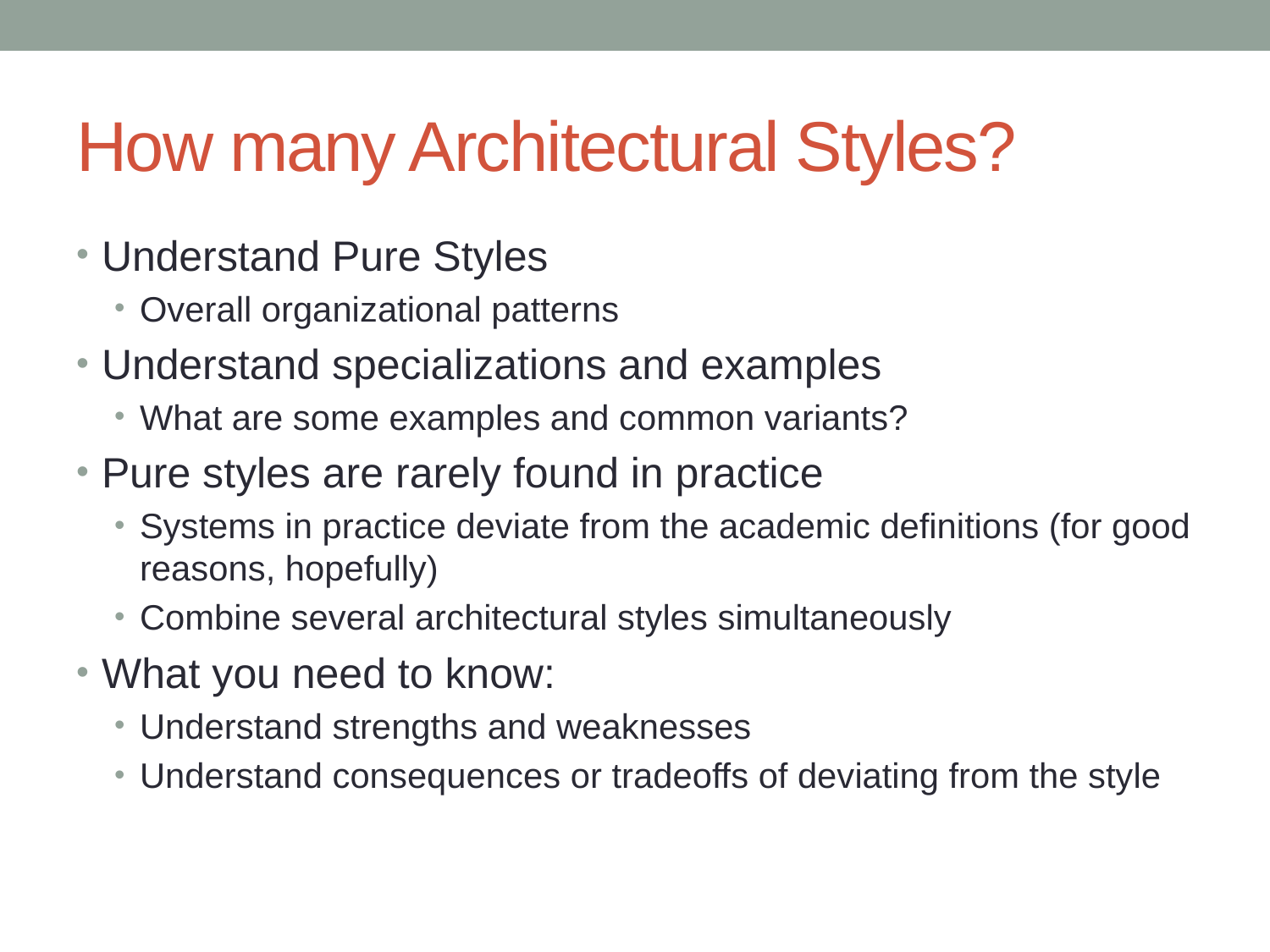

# How many Architectural Styles?
Understand Pure Styles
Overall organizational patterns
Understand specializations and examples
What are some examples and common variants?
Pure styles are rarely found in practice
Systems in practice deviate from the academic definitions (for good reasons, hopefully)
Combine several architectural styles simultaneously
What you need to know:
Understand strengths and weaknesses
Understand consequences or tradeoffs of deviating from the style